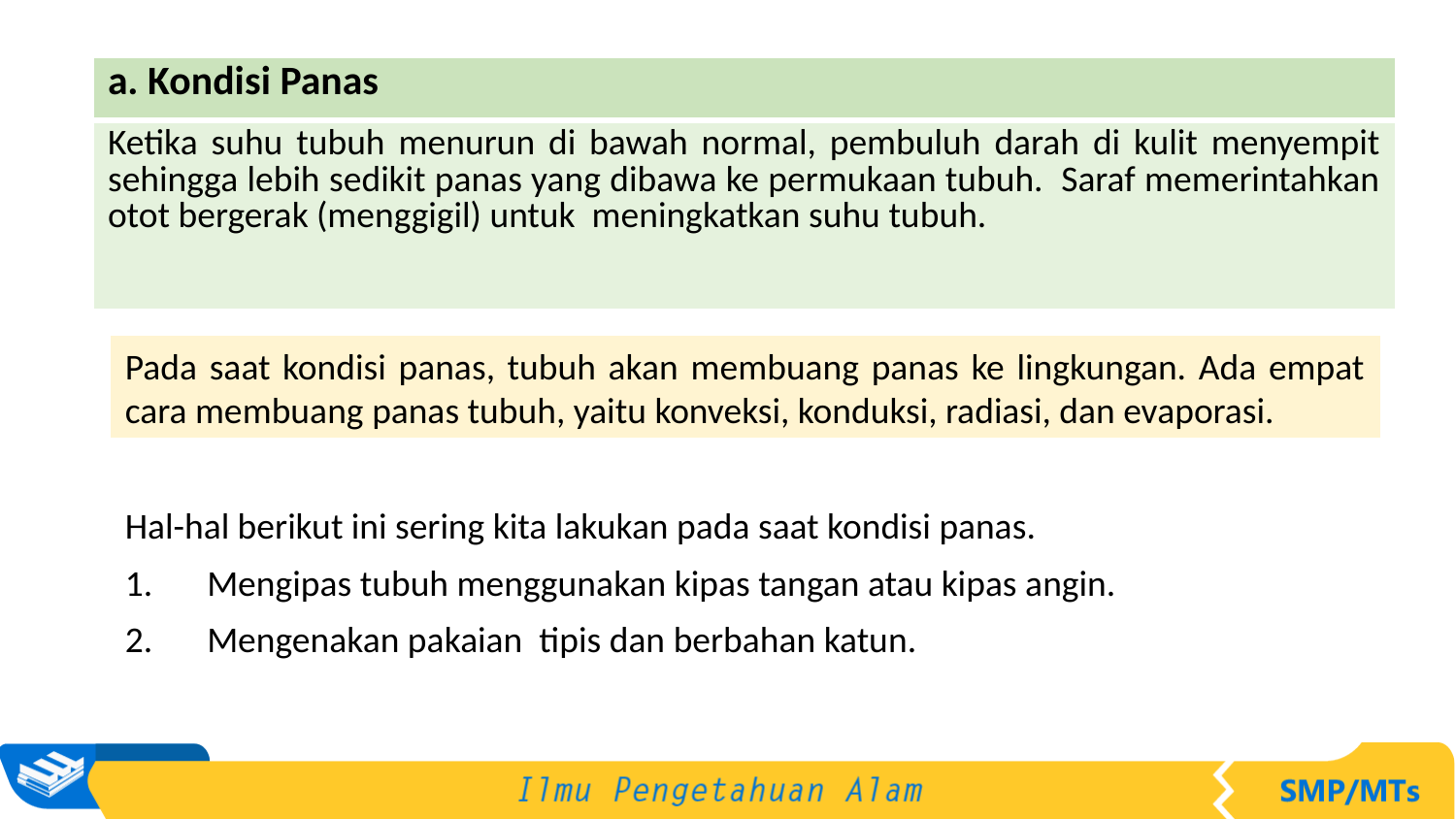

| a. Kondisi Panas |
| --- |
| Ketika suhu tubuh menurun di bawah normal, pembuluh darah di kulit menyempit sehingga lebih sedikit panas yang dibawa ke permukaan tubuh. Saraf memerintahkan otot bergerak (menggigil) untuk meningkatkan suhu tubuh. |
Pada saat kondisi panas, tubuh akan membuang panas ke lingkungan. Ada empat cara membuang panas tubuh, yaitu konveksi, konduksi, radiasi, dan evaporasi.
Hal-hal berikut ini sering kita lakukan pada saat kondisi panas.
Mengipas tubuh menggunakan kipas tangan atau kipas angin.
Mengenakan pakaian  tipis dan berbahan katun.